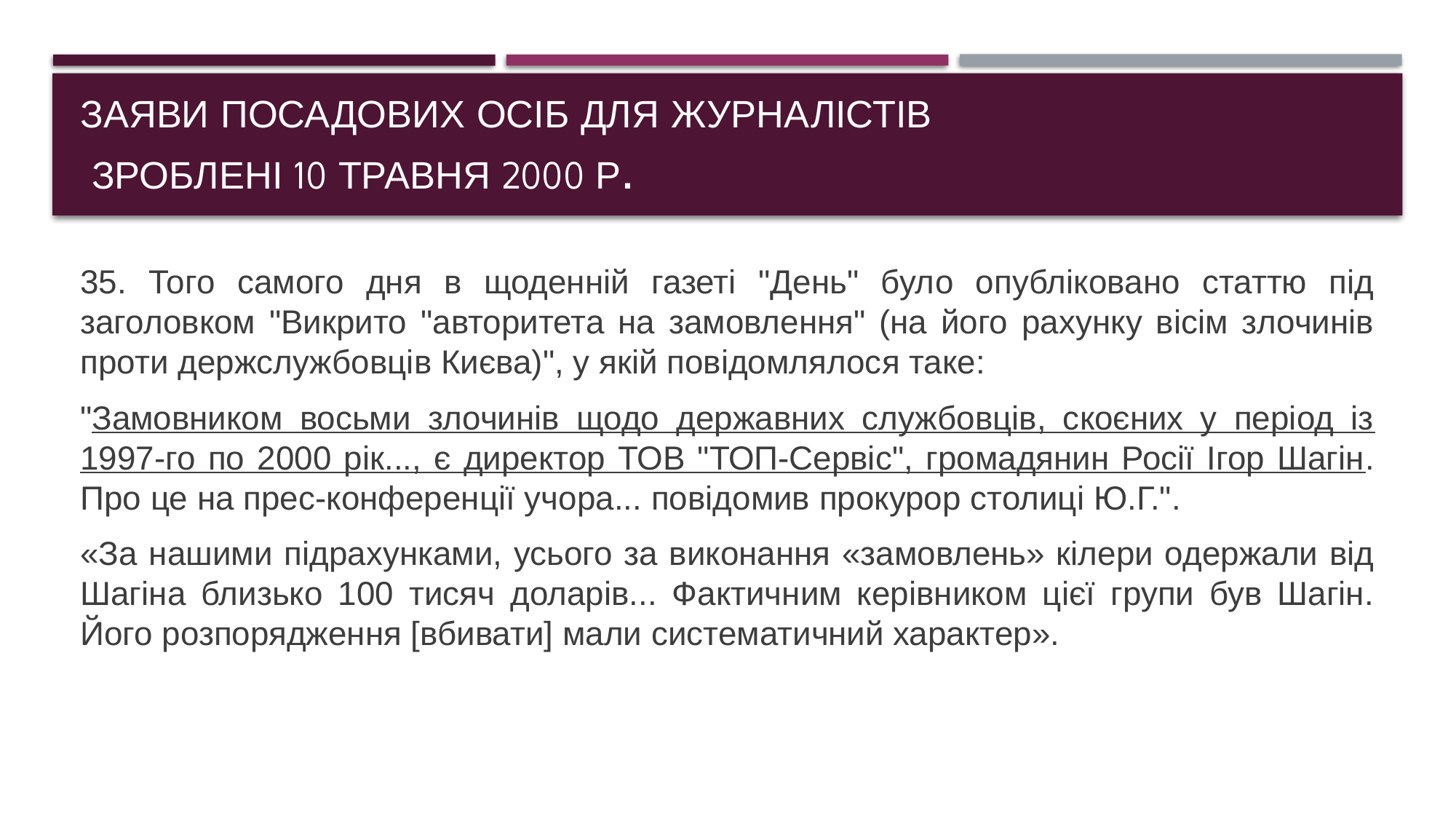

# Заяви посадових осіб для журналістів зроблені 10 травня 2000 р.
35. Того самого дня в щоденній газеті "День" було опубліковано статтю під заголовком "Викрито "авторитета на замовлення" (на його рахунку вісім злочинів проти держслужбовців Києва)", у якій повідомлялося таке:
"Замовником восьми злочинів щодо державних службовців, скоєних у період із 1997-го по 2000 рік..., є директор ТОВ "ТОП-Сервіс", громадянин Росії Ігор Шагін. Про це на прес-конференції учора... повідомив прокурор столиці Ю.Г.".
«За нашими підрахунками, усього за виконання «замовлень» кілери одержали від Шагіна близько 100 тисяч доларів... Фактичним керівником цієї групи був Шагін. Його розпорядження [вбивати] мали систематичний характер».